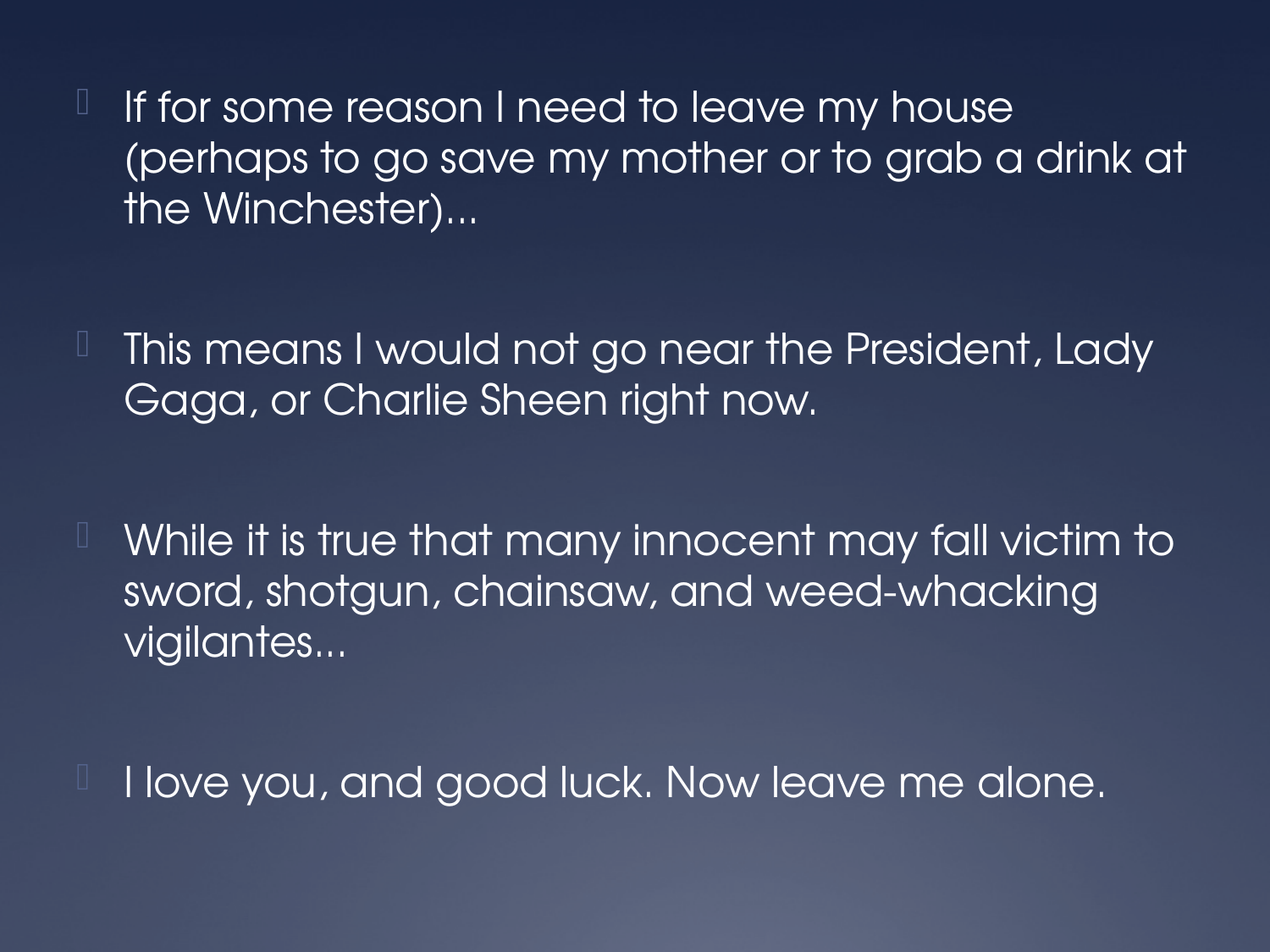

If for some reason I need to leave my house (perhaps to go save my mother or to grab a drink at the Winchester)...
This means I would not go near the President, Lady Gaga, or Charlie Sheen right now.
While it is true that many innocent may fall victim to sword, shotgun, chainsaw, and weed-whacking vigilantes...
I love you, and good luck. Now leave me alone.